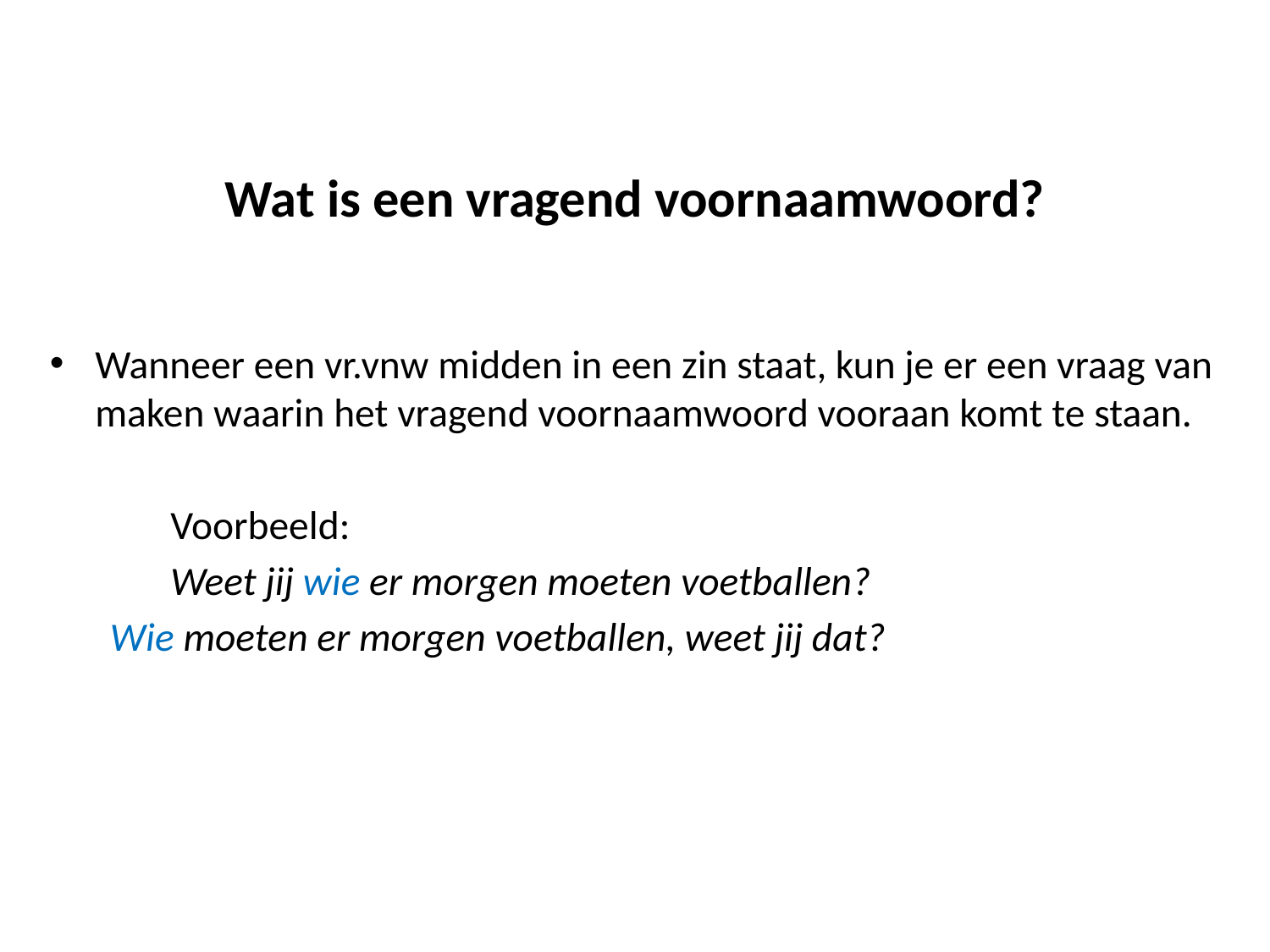

# Wat is een vragend voornaamwoord?

Wanneer een vr.vnw midden in een zin staat, kun je er een vraag van maken waarin het vragend voornaamwoord vooraan komt te staan.

  	Voorbeeld:
	Weet jij wie er morgen moeten voetballen?
	Wie moeten er morgen voetballen, weet jij dat?